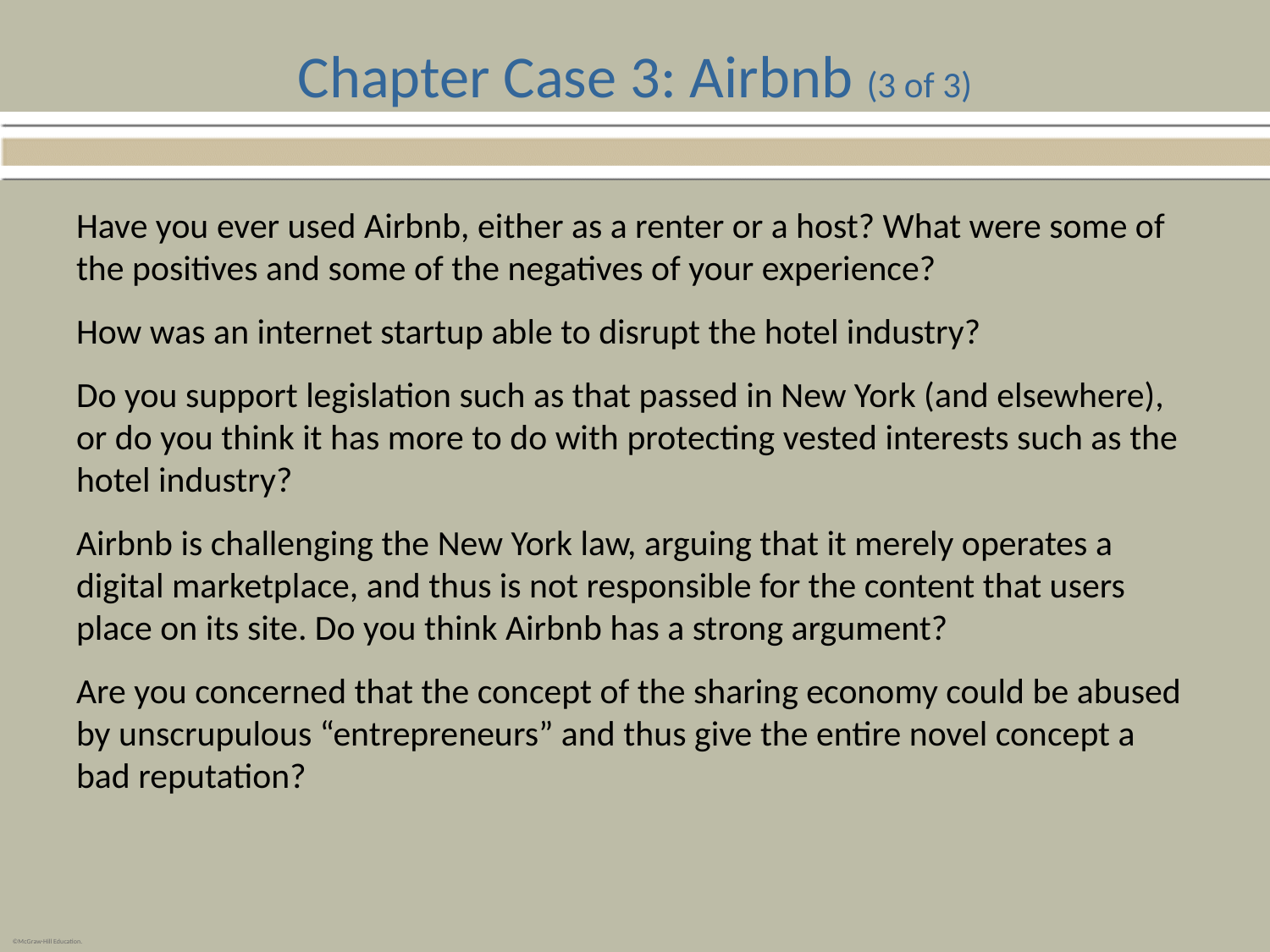

# Chapter Case 3: Airbnb (3 of 3)
Have you ever used Airbnb, either as a renter or a host? What were some of the positives and some of the negatives of your experience?
How was an internet startup able to disrupt the hotel industry?
Do you support legislation such as that passed in New York (and elsewhere), or do you think it has more to do with protecting vested interests such as the hotel industry?
Airbnb is challenging the New York law, arguing that it merely operates a digital marketplace, and thus is not responsible for the content that users place on its site. Do you think Airbnb has a strong argument?
Are you concerned that the concept of the sharing economy could be abused by unscrupulous “entrepreneurs” and thus give the entire novel concept a bad reputation?